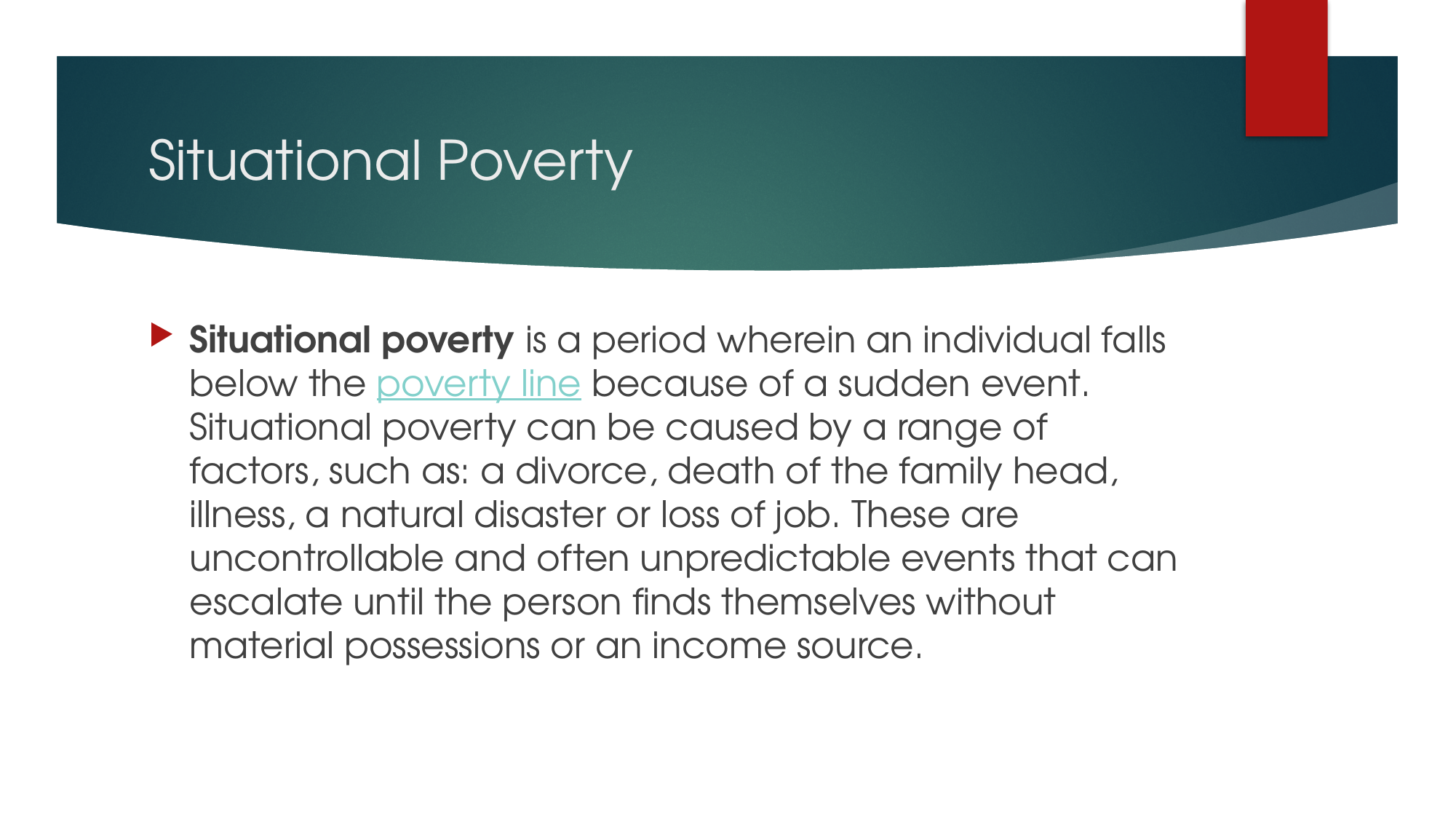

# Situational Poverty
Situational poverty is a period wherein an individual falls below the poverty line because of a sudden event. Situational poverty can be caused by a range of factors, such as: a divorce, death of the family head, illness, a natural disaster or loss of job. These are uncontrollable and often unpredictable events that can escalate until the person finds themselves without material possessions or an income source.